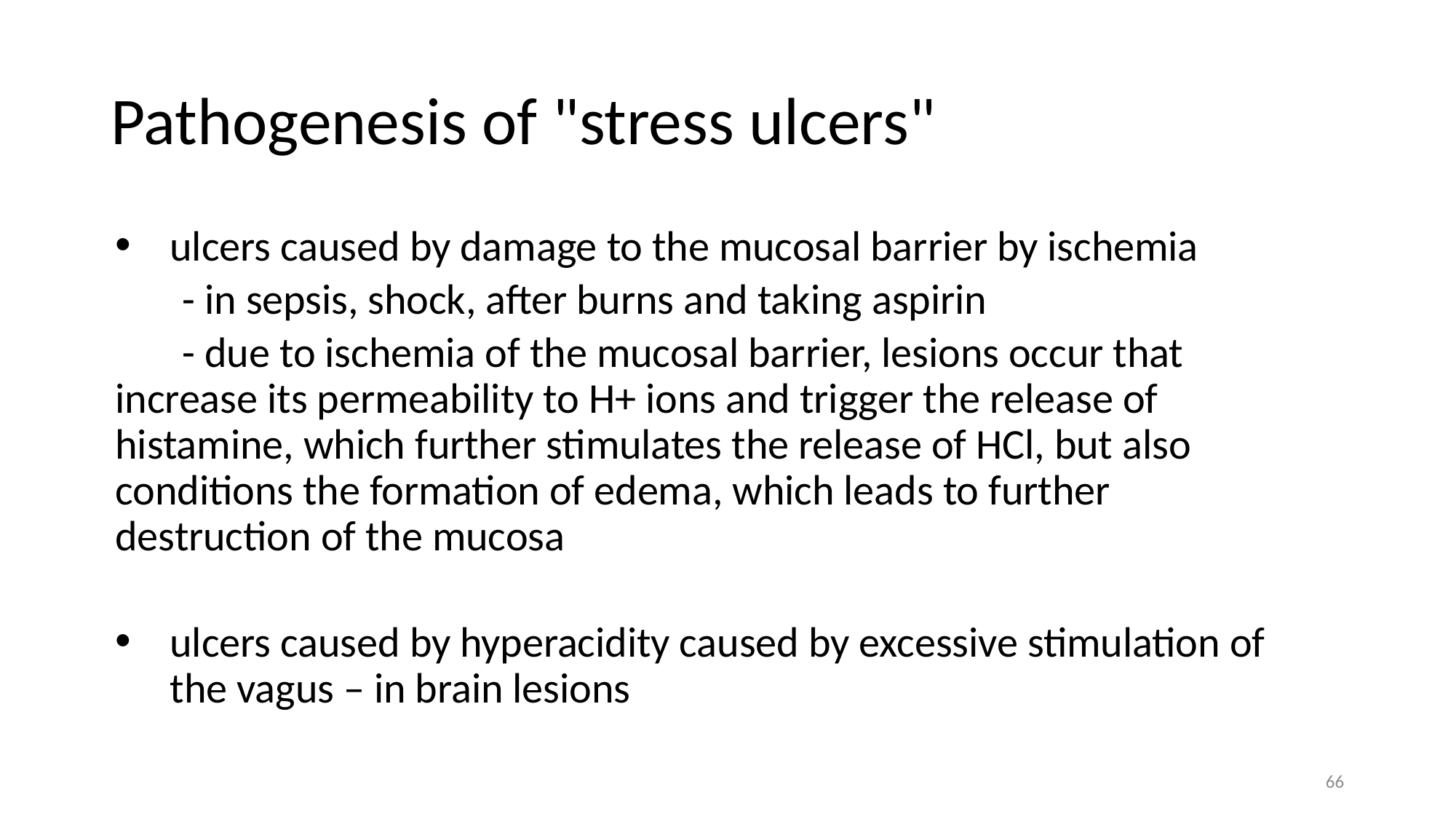

# Pathogenesis of "stress ulcers"
ulcers caused by damage to the mucosal barrier by ischemia
       - in sepsis, shock, after burns and taking aspirin
       - due to ischemia of the mucosal barrier, lesions occur that increase its permeability to H+ ions and trigger the release of histamine, which further stimulates the release of HCl, but also conditions the formation of edema, which leads to further destruction of the mucosa

ulcers caused by hyperacidity caused by excessive stimulation of the vagus – in brain lesions
66